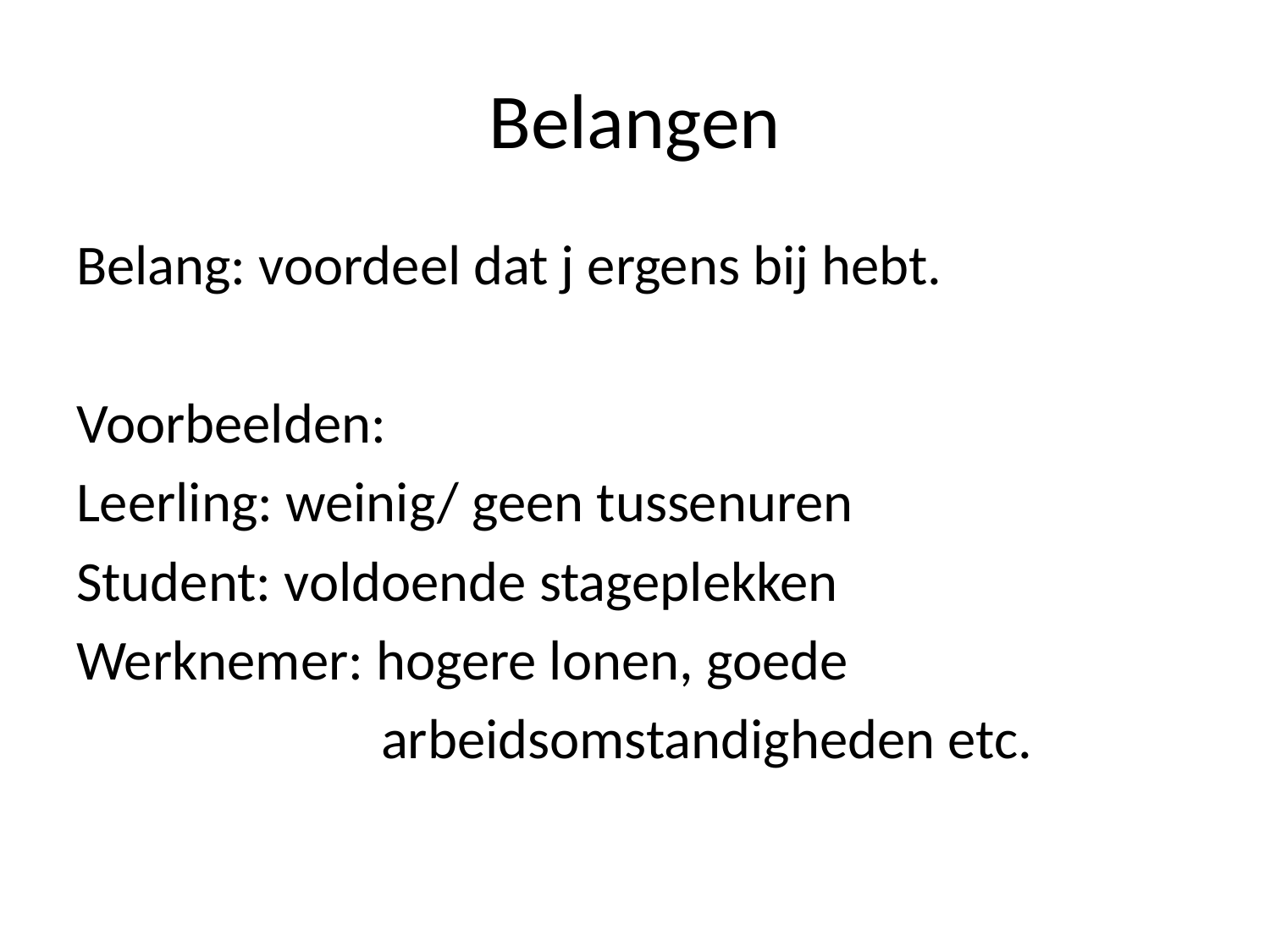

# Belangen
Belang: voordeel dat j ergens bij hebt.

Voorbeelden:
Leerling: weinig/ geen tussenuren
Student: voldoende stageplekken
Werknemer: hogere lonen, goede
                        arbeidsomstandigheden etc.